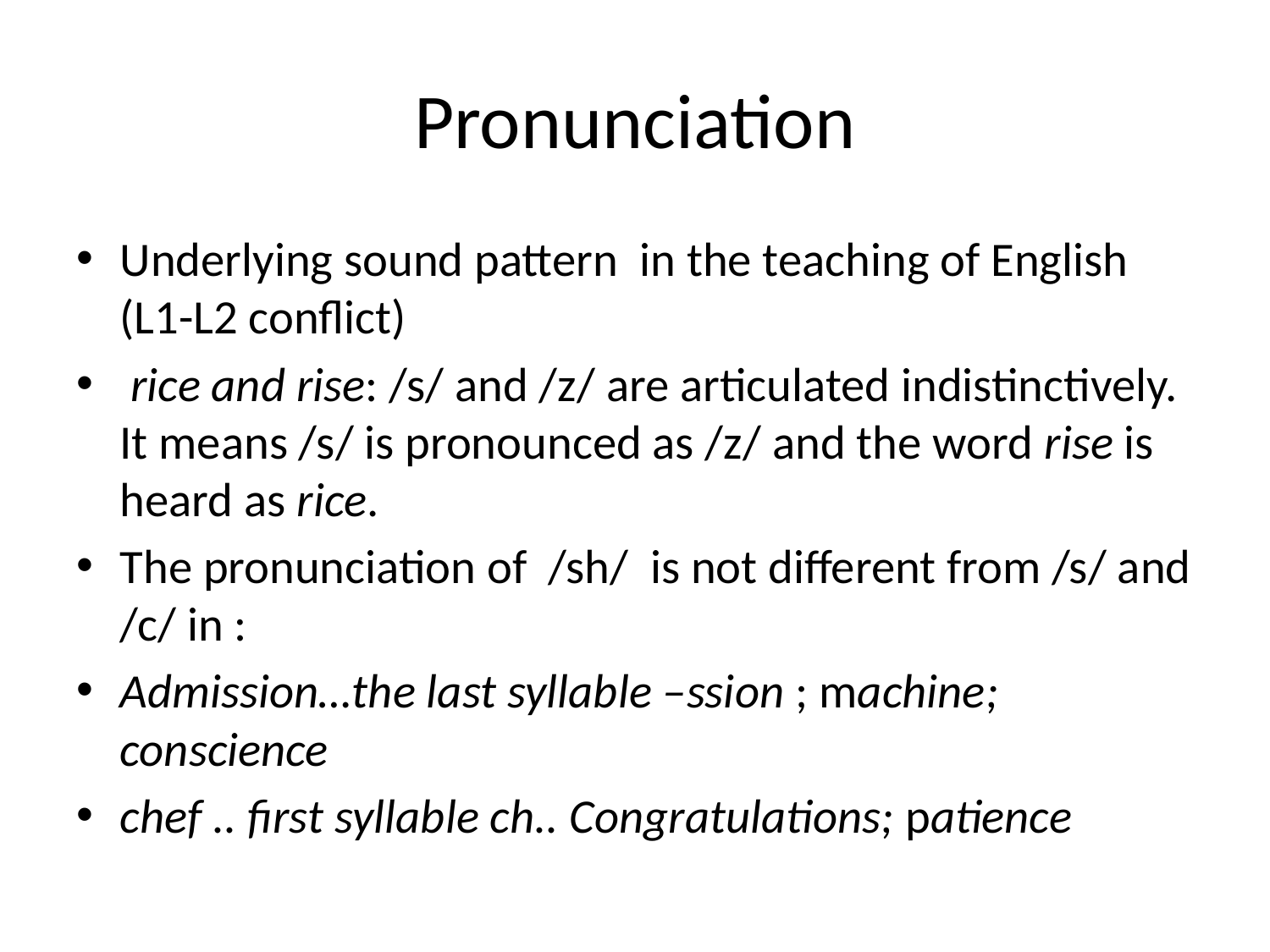

# Pronunciation
Underlying sound pattern  in the teaching of English (L1-L2 conflict)
 rice and rise: /s/ and /z/ are articulated indistinctively. It means /s/ is pronounced as /z/ and the word rise is heard as rice.
The pronunciation of  /sh/  is not different from /s/ and /c/ in :
Admission…the last syllable –ssion ; machine; conscience
chef .. first syllable ch.. Congratulations; patience